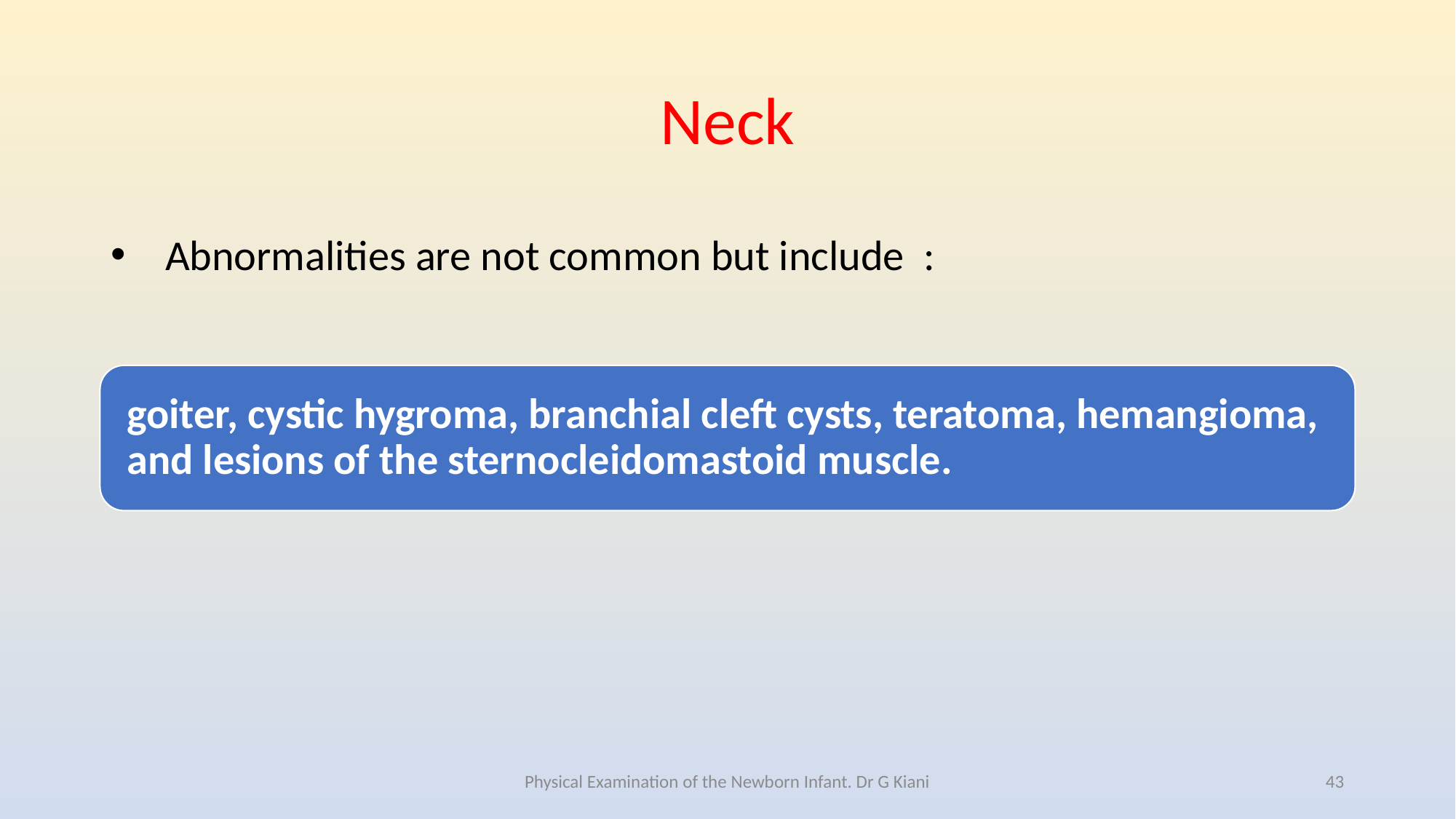

# Neck
Abnormalities are not common but include  :
goiter, cystic hygroma, branchial cleft cysts, teratoma, hemangioma, and lesions of the sternocleidomastoid muscle.
Physical Examination of the Newborn Infant. Dr G Kiani
43